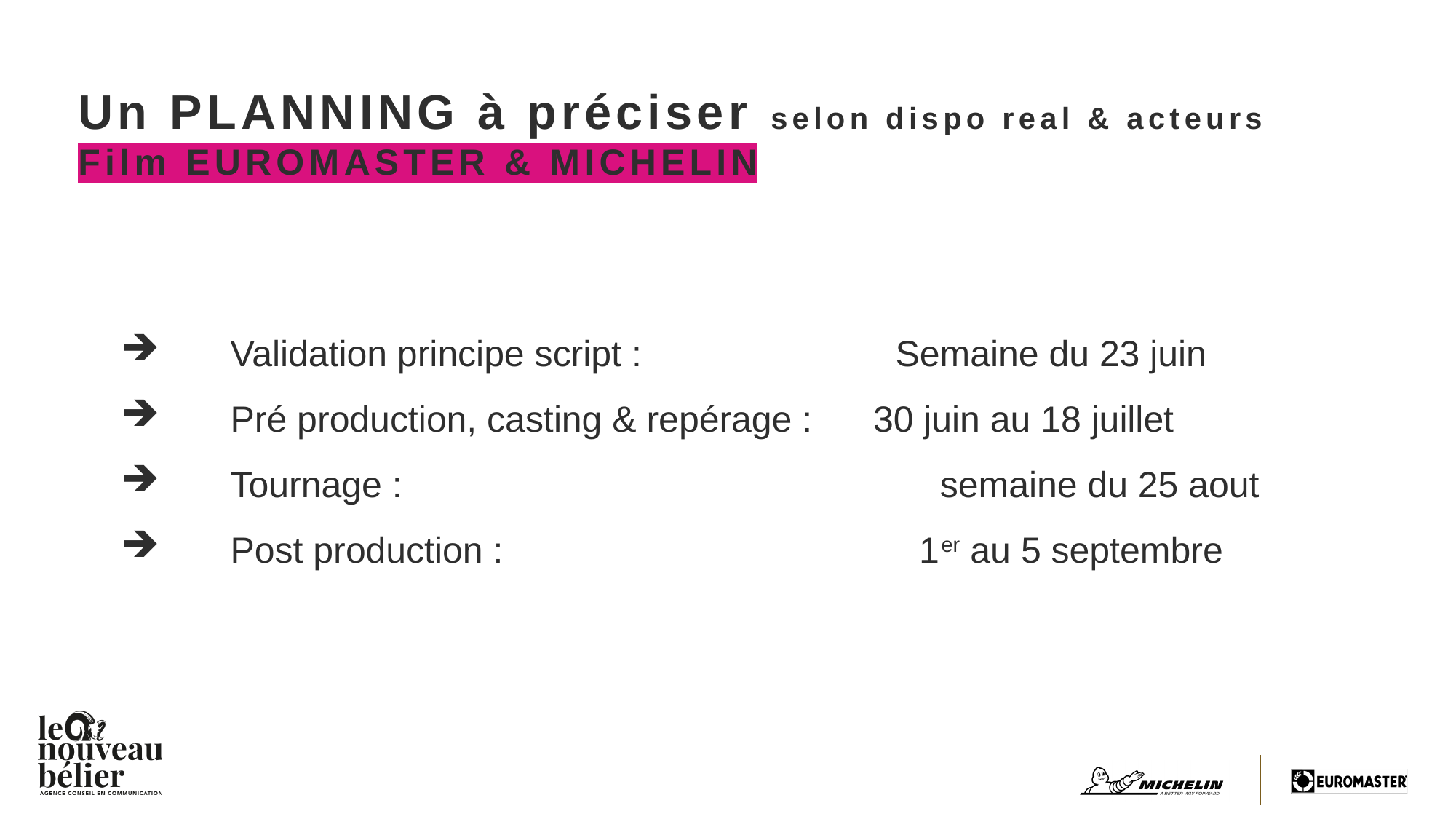

Un PLANNING à préciser selon dispo real & acteurs
Film EUROMASTER & MICHELIN
	Validation principe script :                         Semaine du 23 juin
	Pré production, casting & repérage :      30 juin au 18 juillet
	Tournage :                                                     semaine du 25 aout
	Post production :                                         1er au 5 septembre